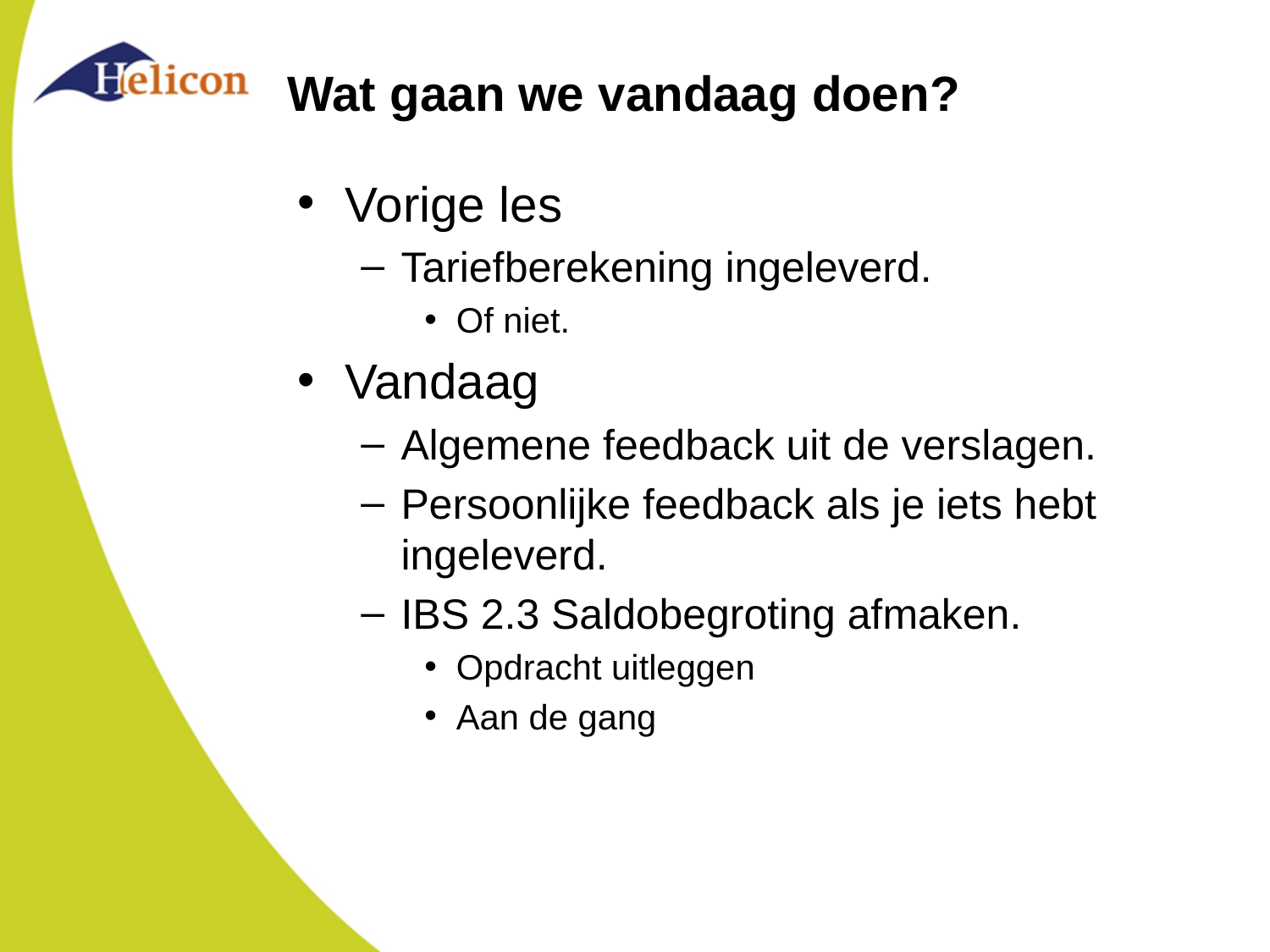

# Wat gaan we vandaag doen?
Vorige les
Tariefberekening ingeleverd.
Of niet.
Vandaag
Algemene feedback uit de verslagen.
Persoonlijke feedback als je iets hebt ingeleverd.
IBS 2.3 Saldobegroting afmaken.
Opdracht uitleggen
Aan de gang